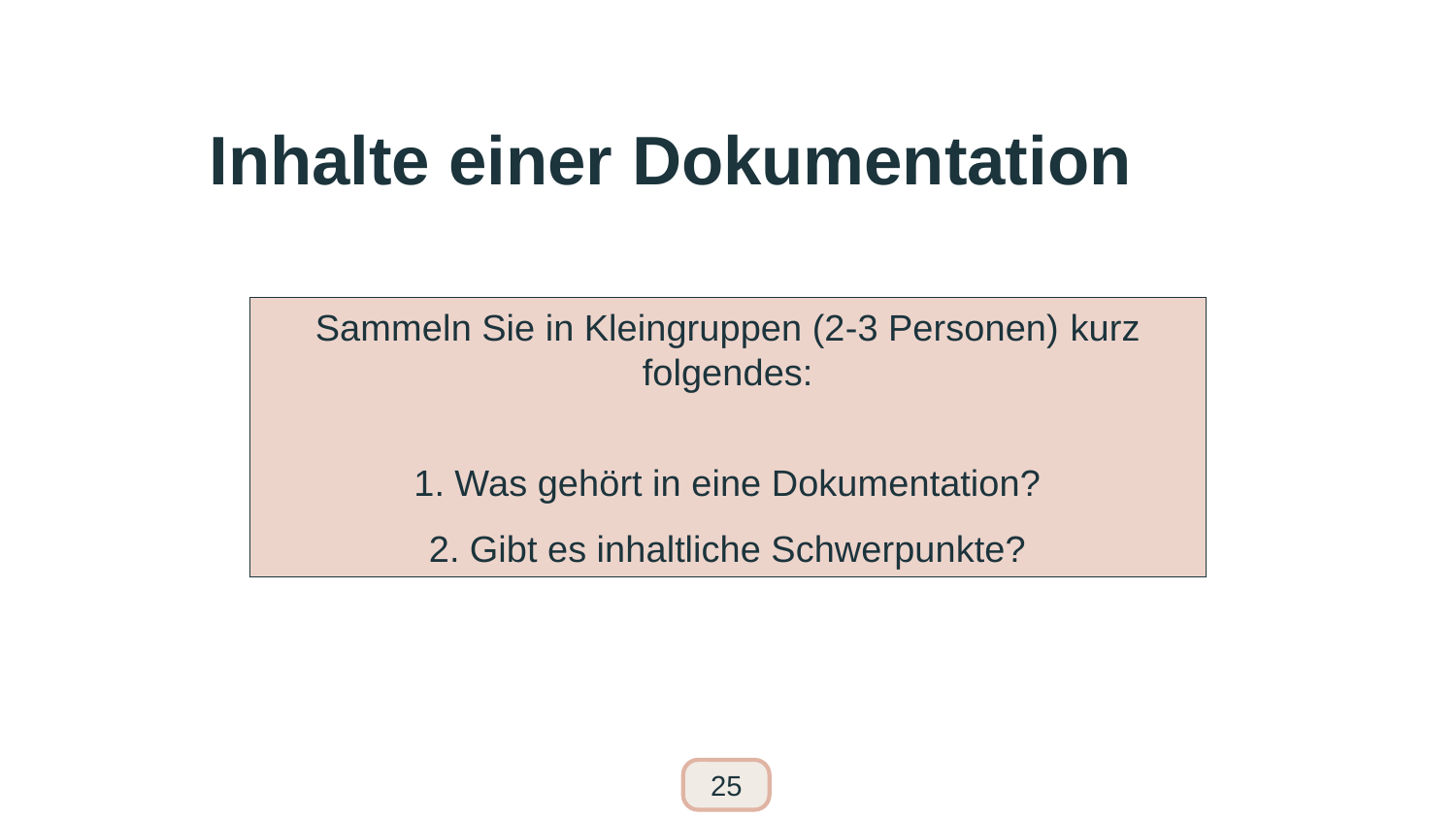

# Inhalte einer Dokumentation
Sammeln Sie in Kleingruppen (2-3 Personen) kurz folgendes:

1. Was gehört in eine Dokumentation?
2. Gibt es inhaltliche Schwerpunkte?